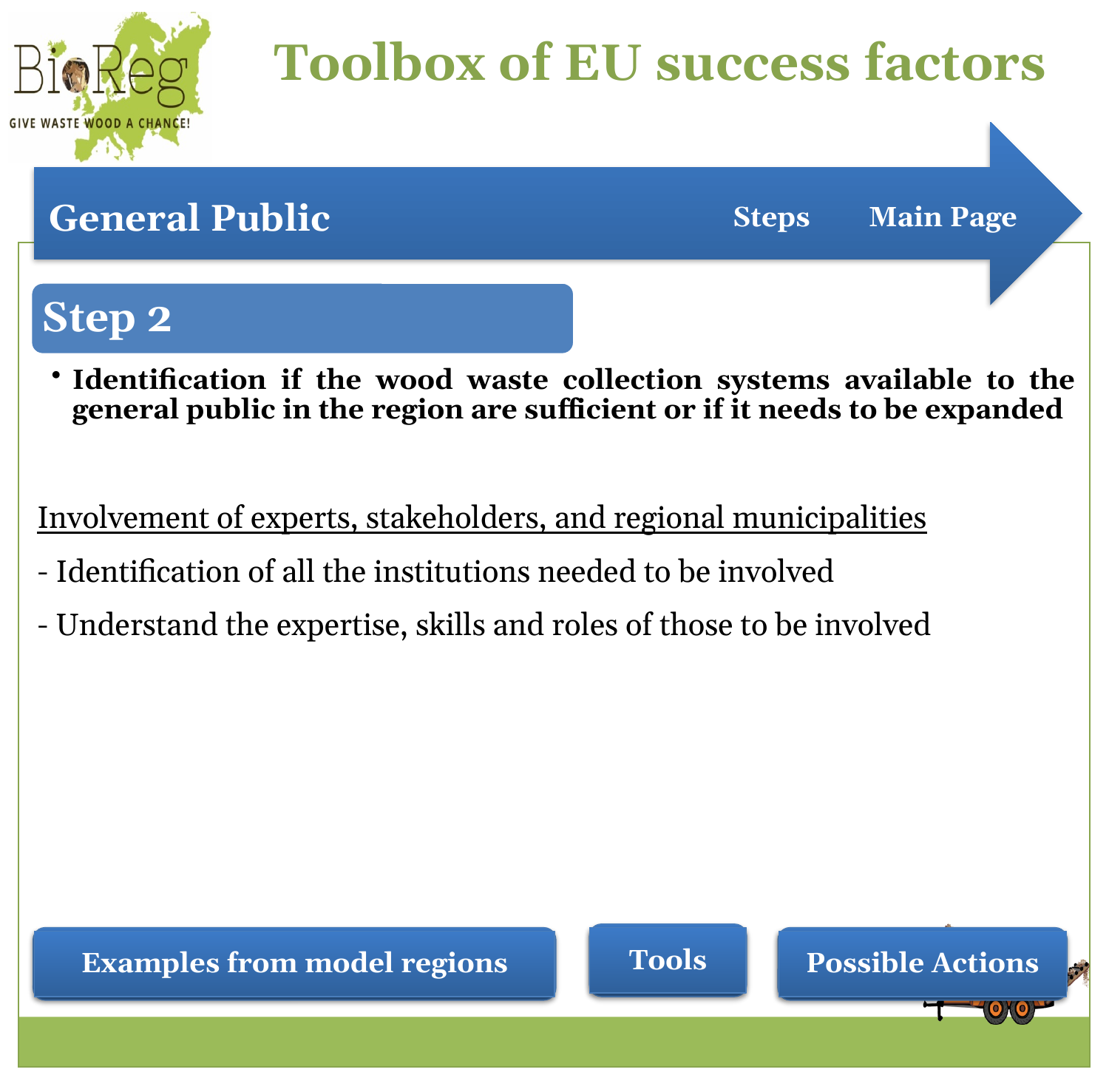

General Public

Steps
Main Page

Step 2

Identification if the wood waste collection systems available to the general public in the region are sufficient or if it needs to be expanded
Involvement of experts, stakeholders, and regional municipalities
- Identification of all the institutions needed to be involved
- Understand the expertise, skills and roles of those to be involved

Tools

Possible Actions

Examples from model regions